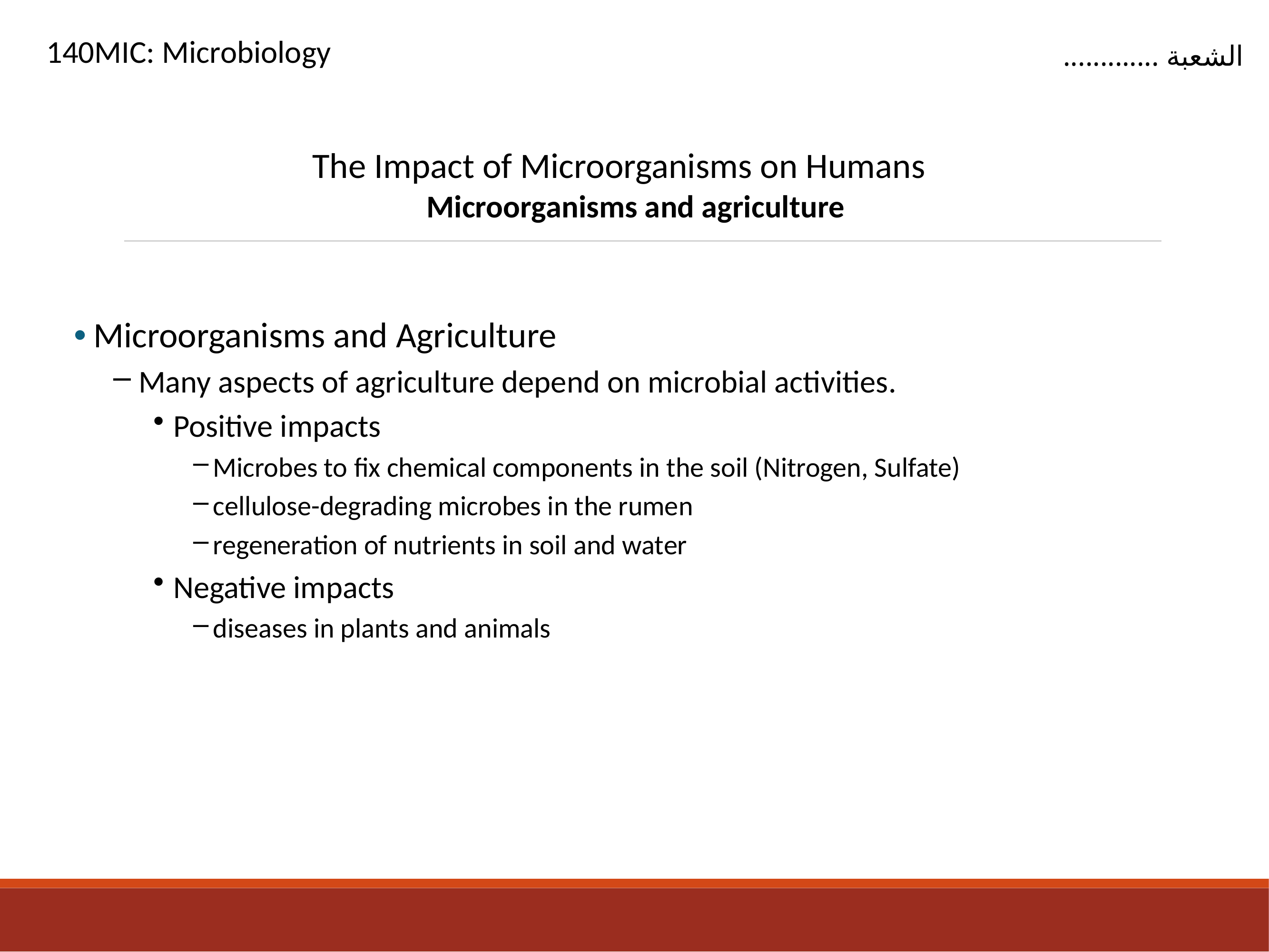

140MIC: Microbiology
الشعبة .............
The Impact of Microorganisms on Humans
Microorganisms and agriculture
Microorganisms and Agriculture
Many aspects of agriculture depend on microbial activities.
Positive impacts
Microbes to fix chemical components in the soil (Nitrogen, Sulfate)
cellulose-degrading microbes in the rumen
regeneration of nutrients in soil and water
Negative impacts
diseases in plants and animals